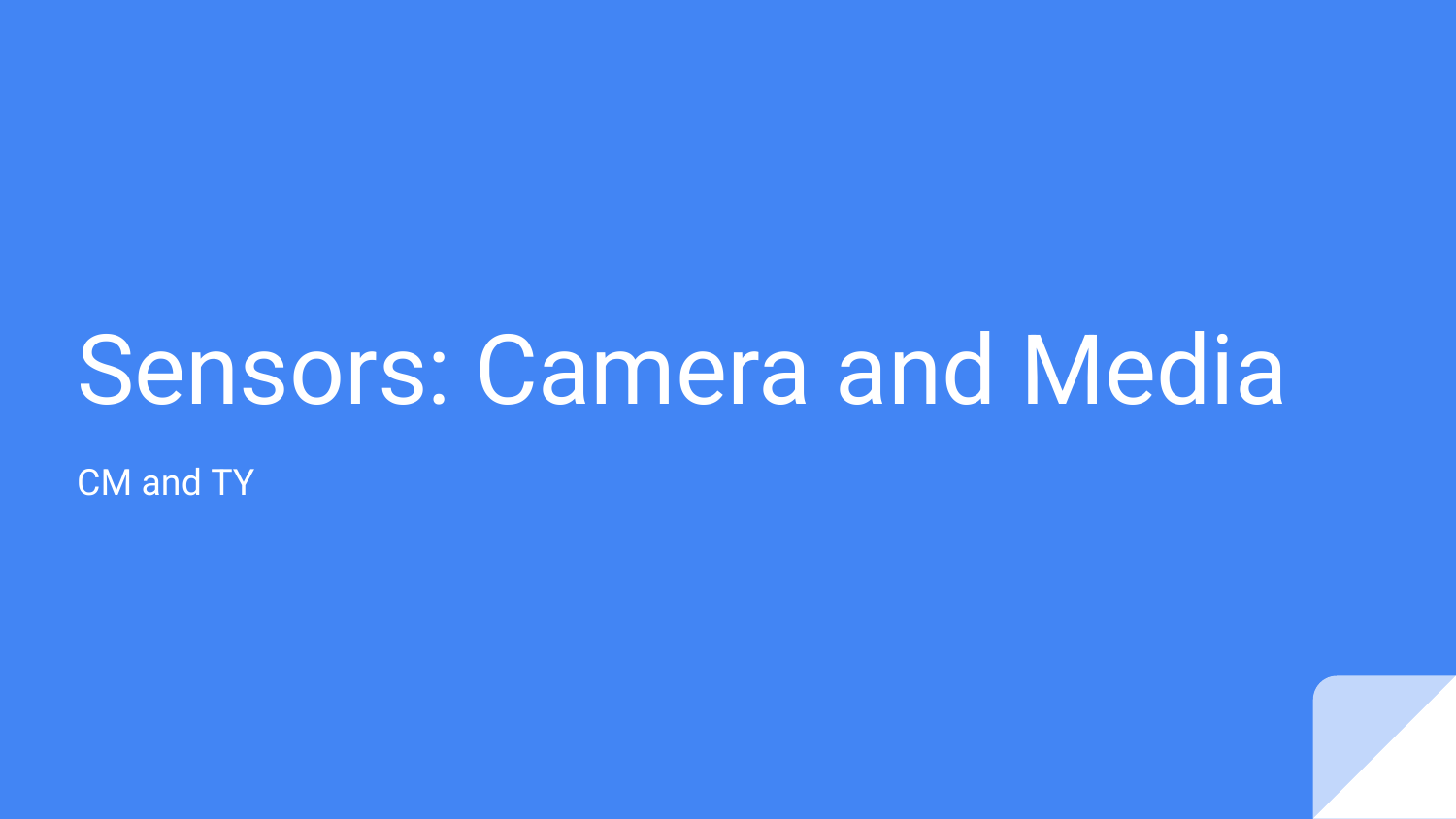

# Sensors: Camera and Media
CM and TY